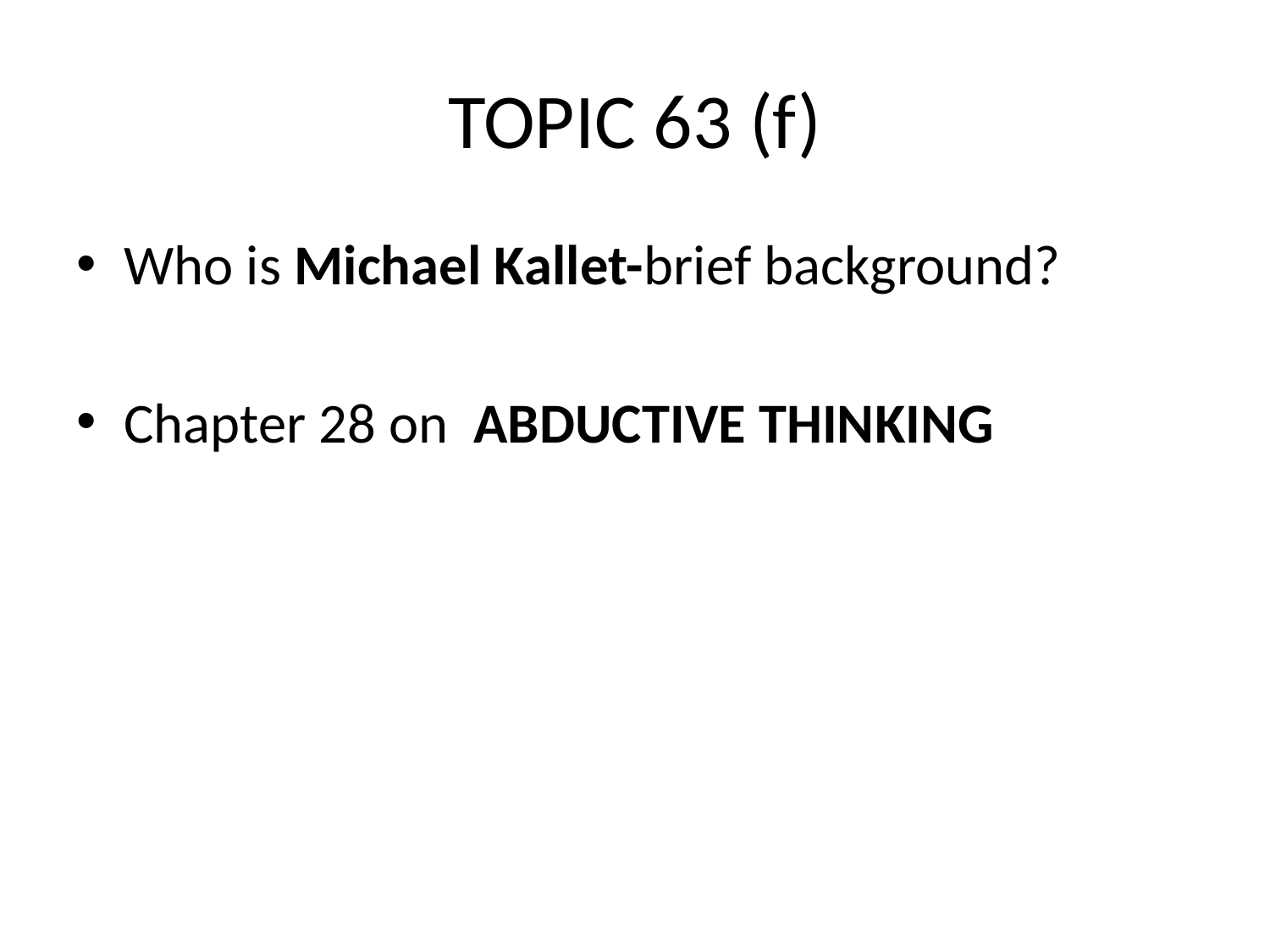

# TOPIC 63 (f)
Who is Michael Kallet-brief background?

Chapter 28 on  ABDUCTIVE THINKING